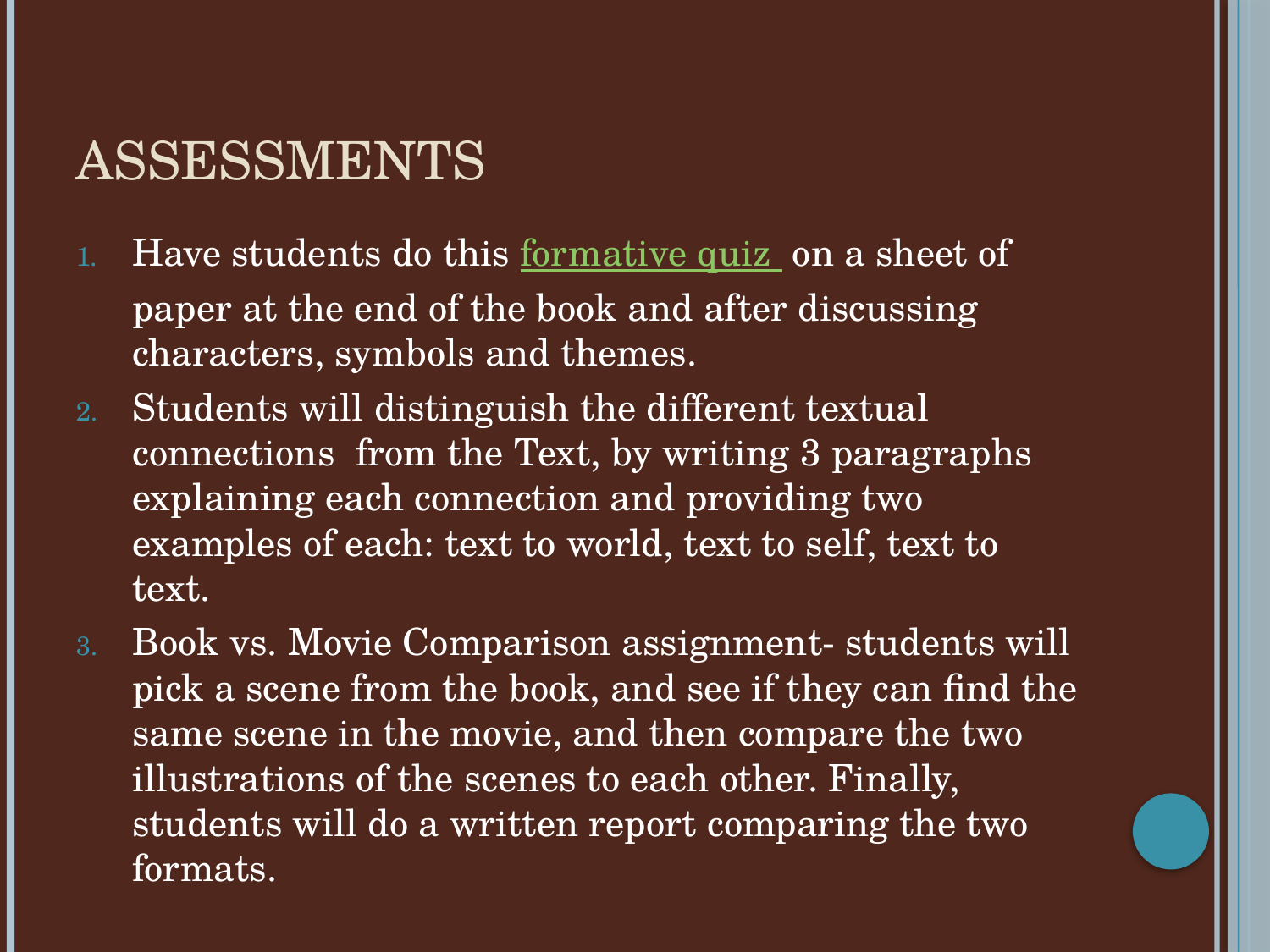

# Assessments
Have students do this formative quiz  on a sheet of paper at the end of the book and after discussing characters, symbols and themes.
Students will distinguish the different textual connections  from the Text, by writing 3 paragraphs explaining each connection and providing two examples of each: text to world, text to self, text to text.
Book vs. Movie Comparison assignment- students will pick a scene from the book, and see if they can find the same scene in the movie, and then compare the two illustrations of the scenes to each other. Finally, students will do a written report comparing the two formats.